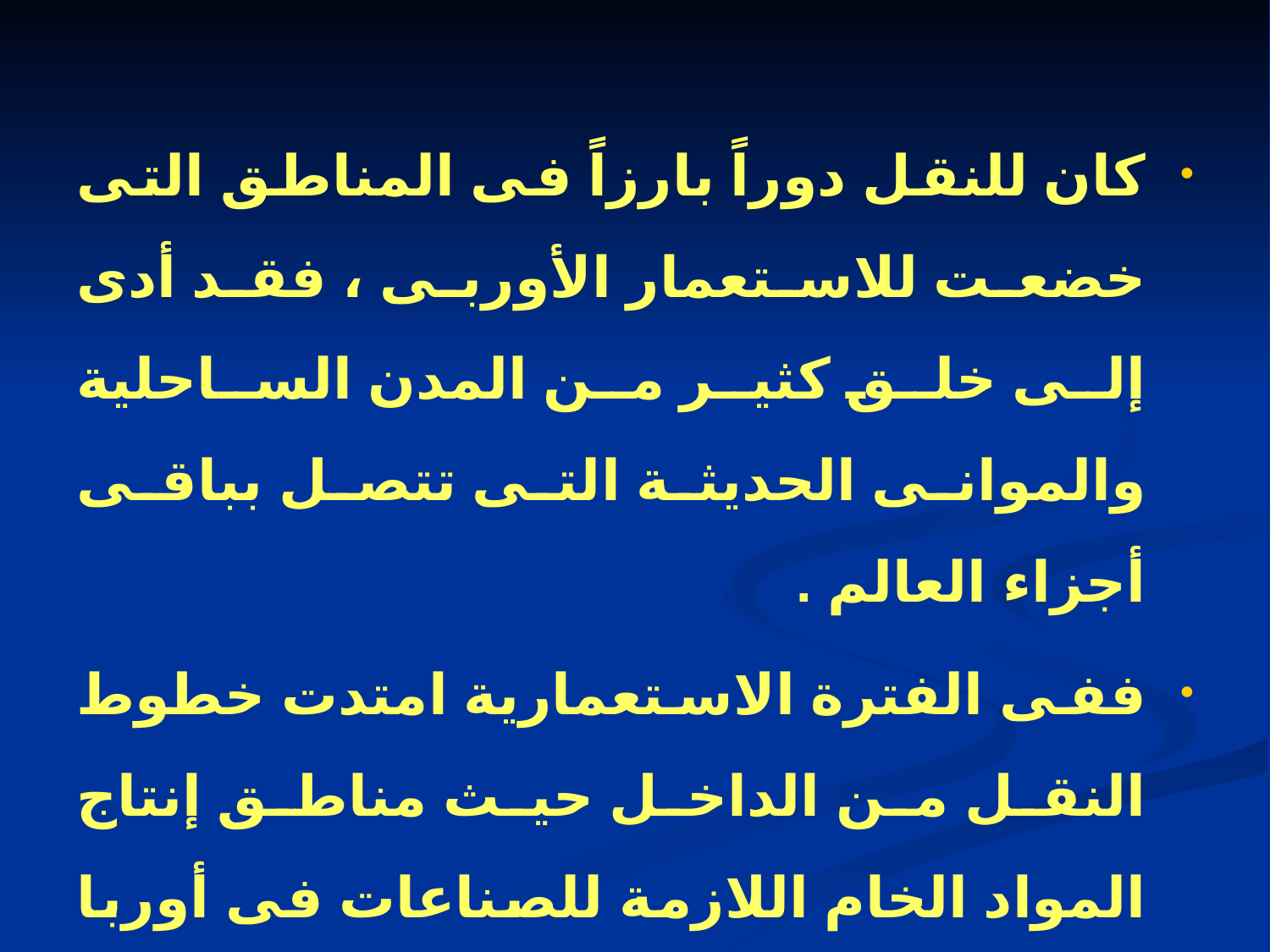

كان للنقل دوراً بارزاً فى المناطق التى خضعت للاستعمار الأوربى ، فقد أدى إلى خلق كثير من المدن الساحلية والموانى الحديثة التى تتصل بباقى أجزاء العالم .
ففى الفترة الاستعمارية امتدت خطوط النقل من الداخل حيث مناطق إنتاج المواد الخام اللازمة للصناعات فى أوربا إلى الساحل حيث موانى التصدير .